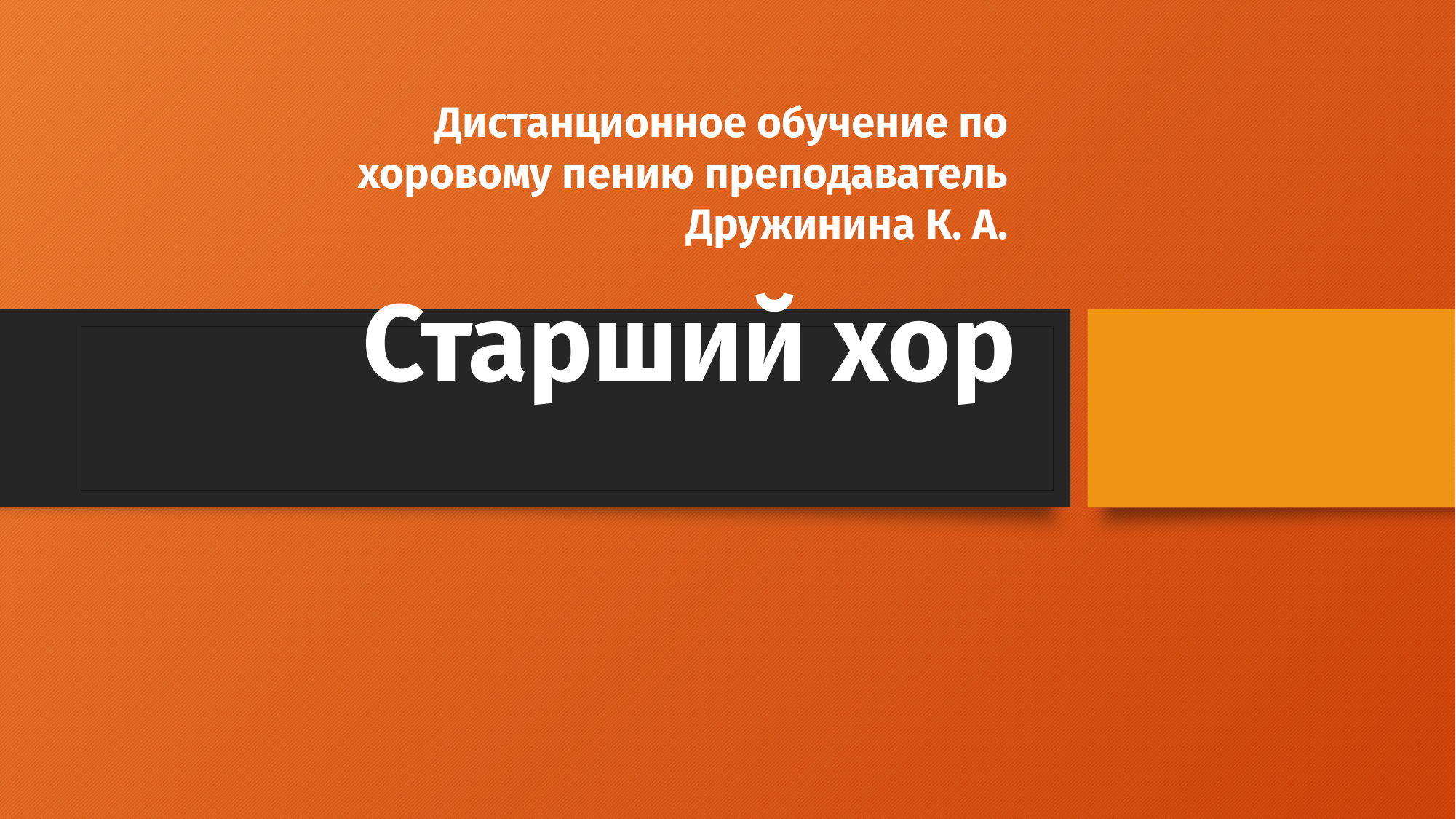

Дистанционное обучение по хоровому пению преподаватель Дружинина К. А.
# Старший хор